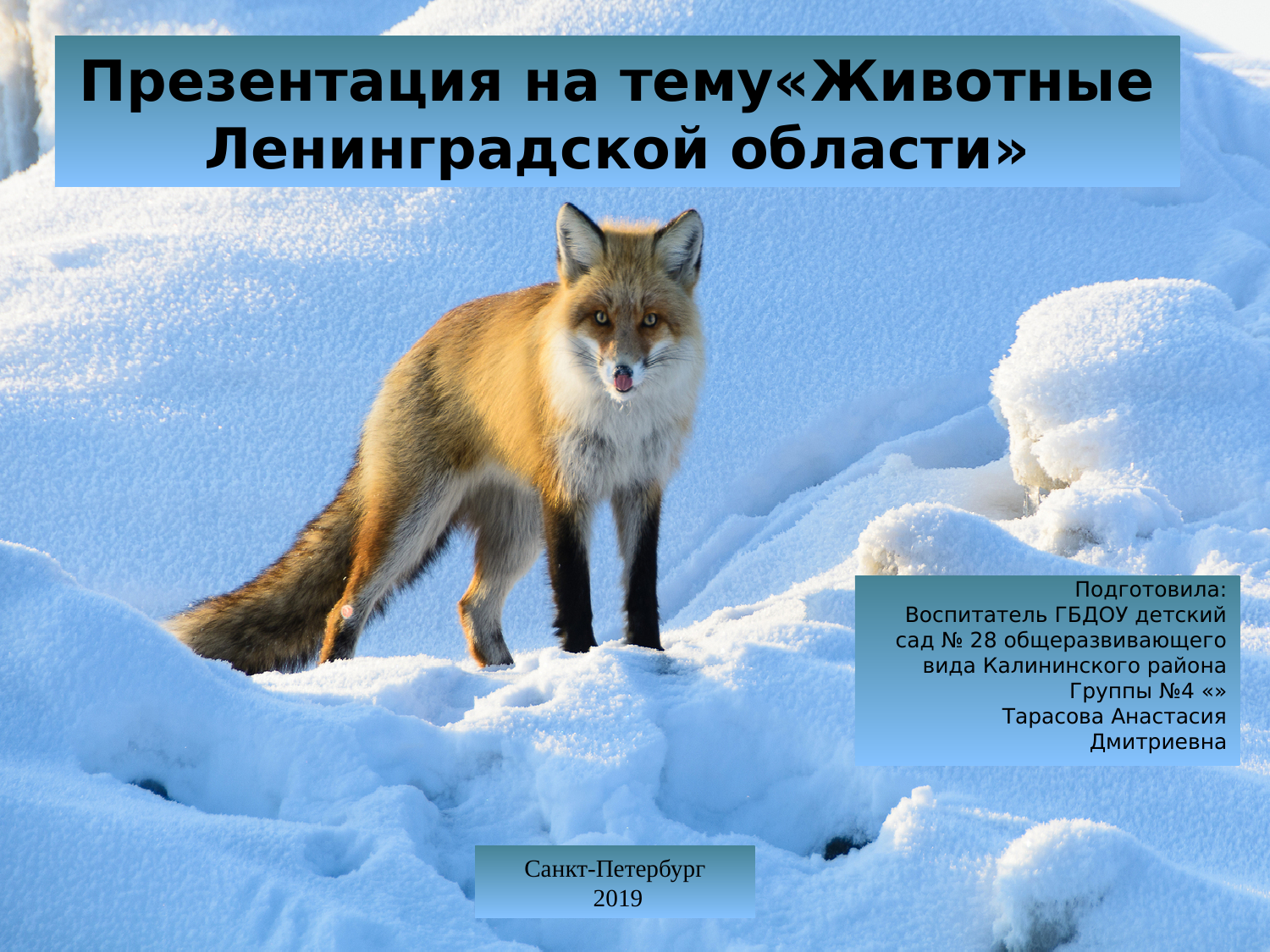

# Презентация на тему«Животные Ленинградской области»
Подготовила:
Воспитатель ГБДОУ детский сад № 28 общеразвивающего вида Калининского района
Группы №4 «»
Тарасова Анастасия Дмитриевна
Санкт-Петербург
 2019